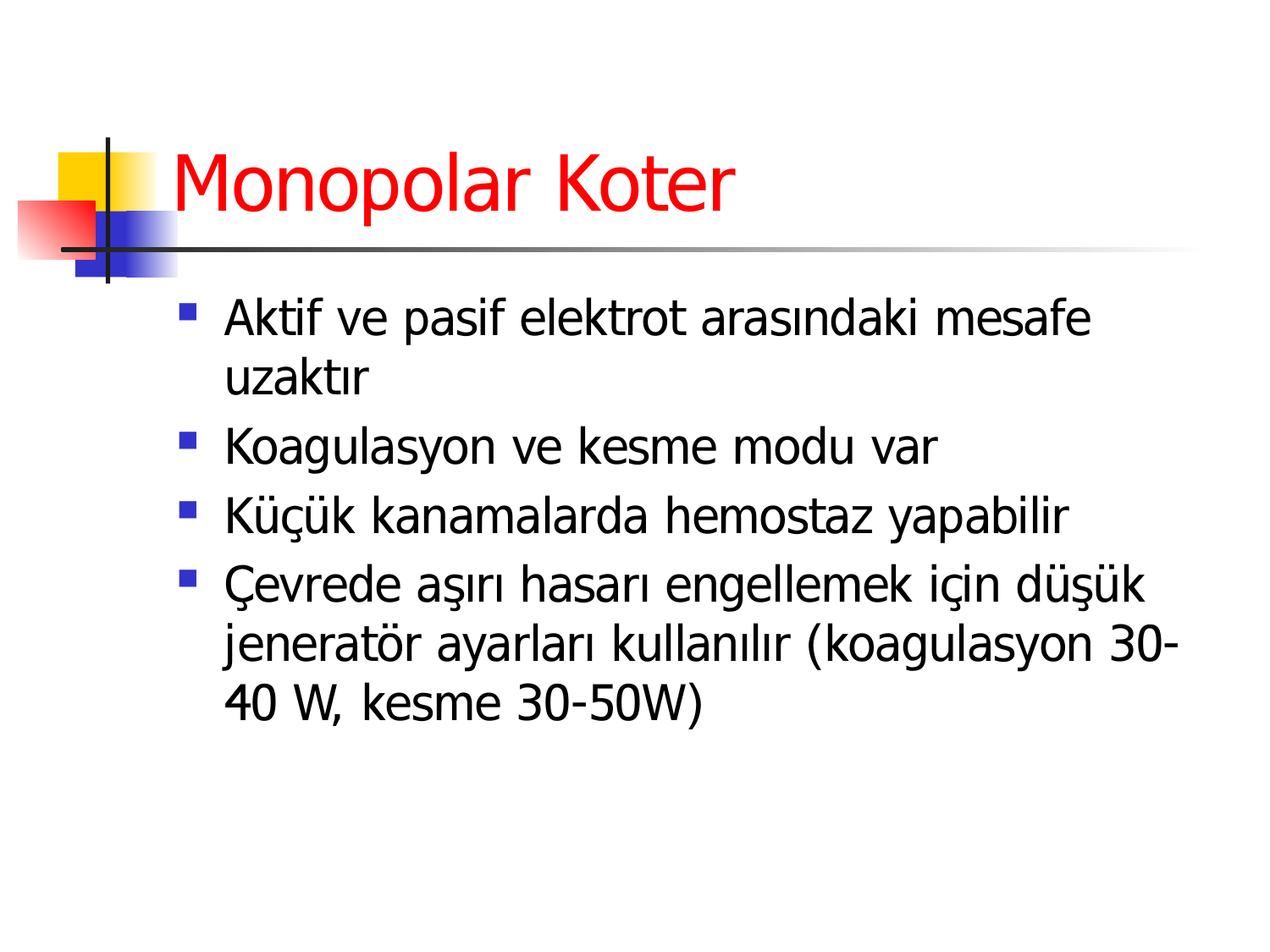

# Monopolar Koter
Aktif ve pasif elektrot arasındaki mesafe uzaktır
Koagulasyon ve kesme modu var
Küçük kanamalarda hemostaz yapabilir
Çevrede aşırı hasarı engellemek için düşük jeneratör ayarları kullanılır (koagulasyon 30-40 W, kesme 30-50W)